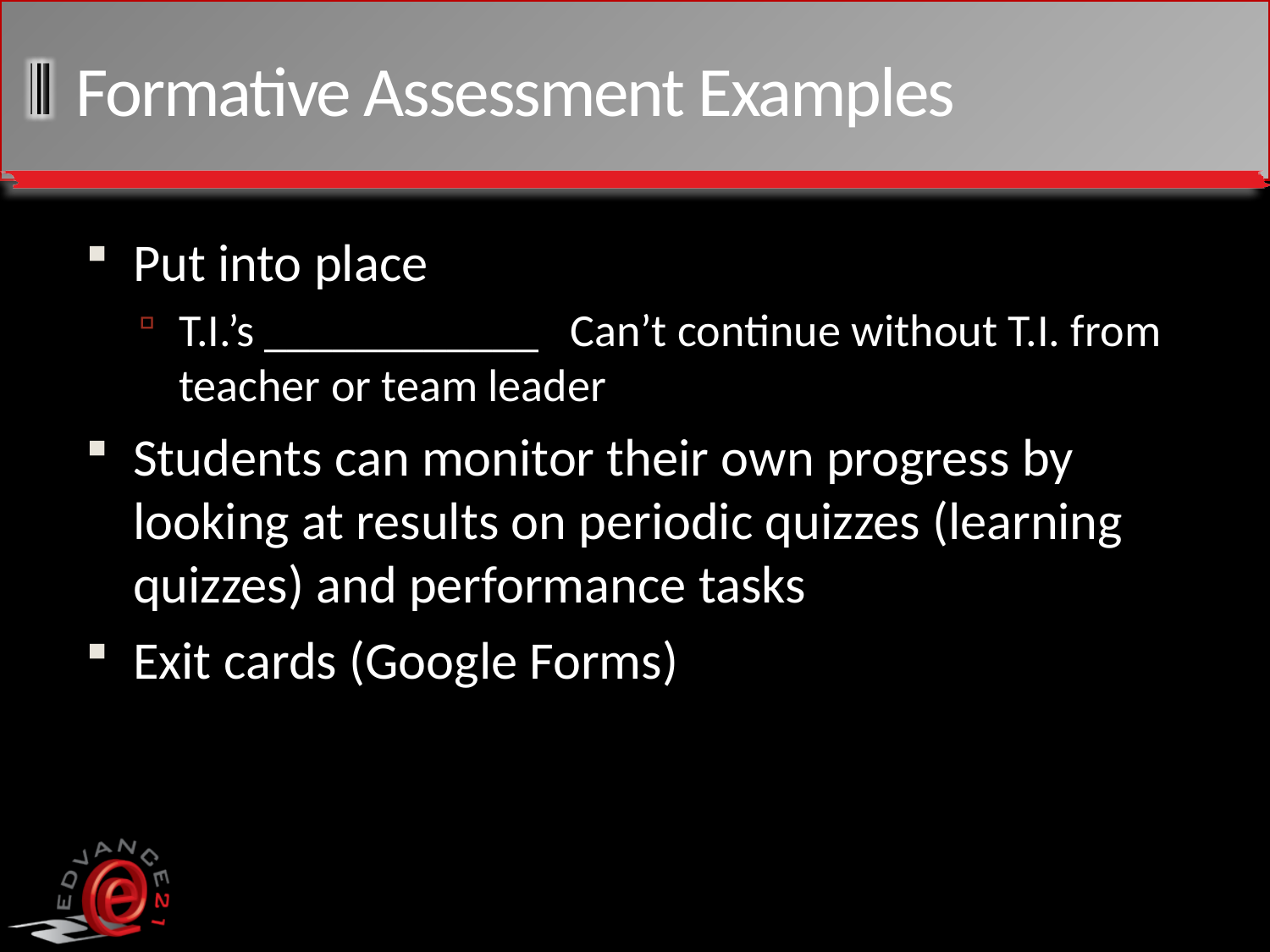

# Formative Assessment Examples
Put into place
T.I.’s ____________   Can’t continue without T.I. from teacher or team leader
Students can monitor their own progress by looking at results on periodic quizzes (learning quizzes) and performance tasks
Exit cards (Google Forms)